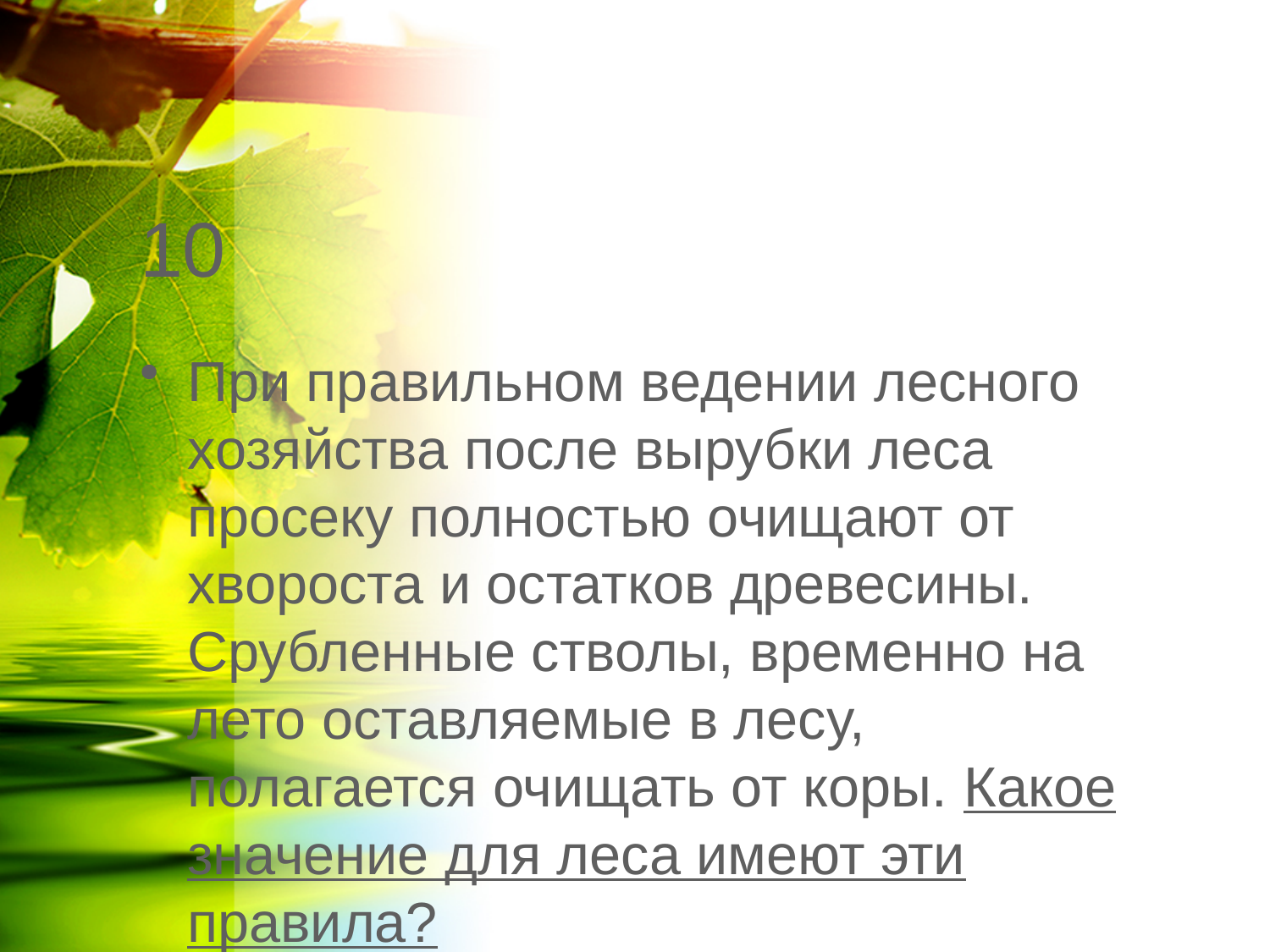

# 10
При правильном ведении лесного хозяйства после вырубки леса просеку полностью очищают от хвороста и остатков древесины. Срубленные стволы, временно на лето оставляемые в лесу, полагается очищать от коры. Какое значение для леса имеют эти правила?